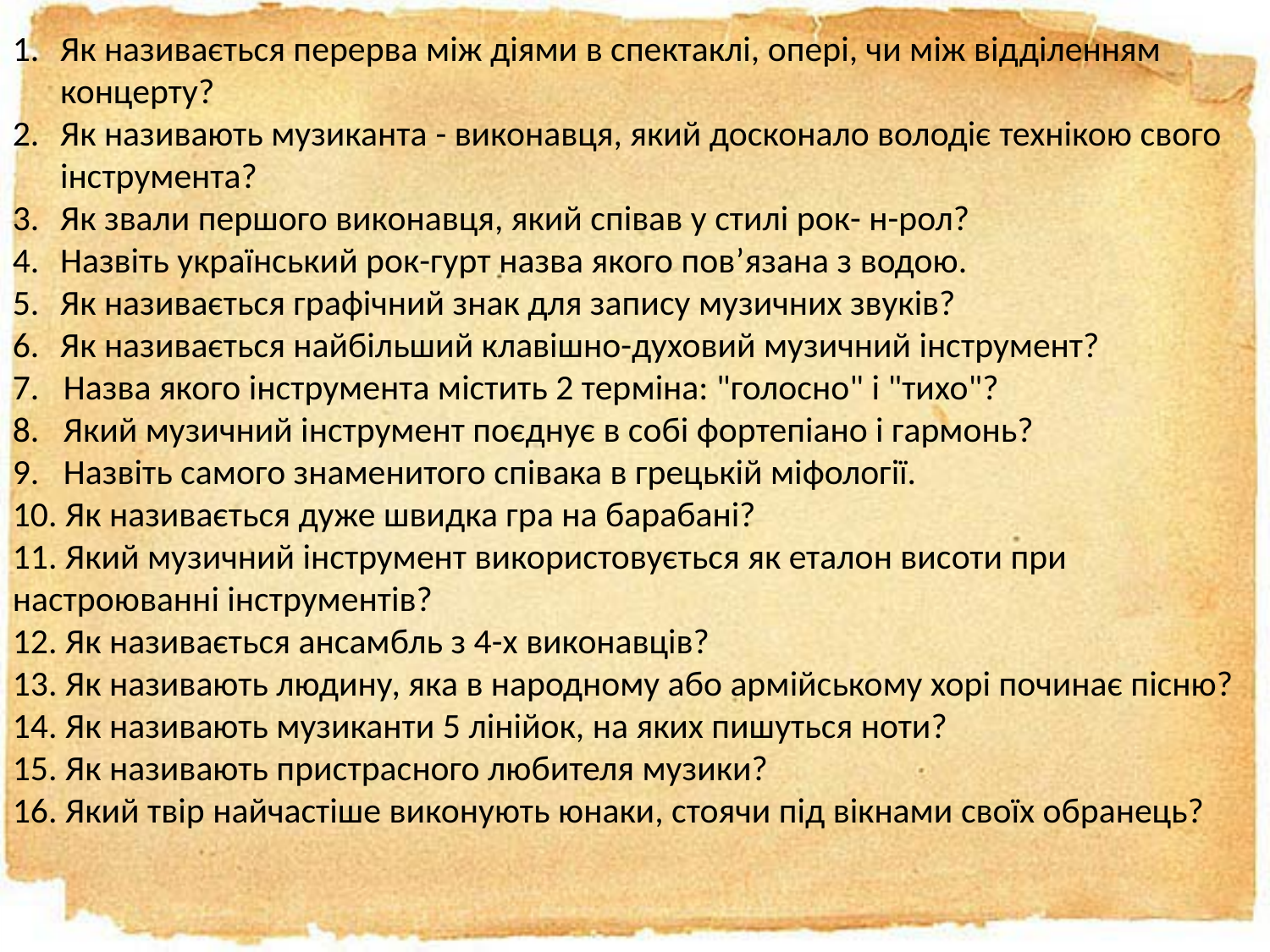

Як називається перерва між діями в спектаклі, опері, чи між відділенням концерту?
Як називають музиканта - виконавця, який досконало володіє технікою свого інструмента?
Як звали першого виконавця, який співав у стилі рок- н-рол?
Назвіть український рок-гурт назва якого пов’язана з водою.
Як називається графічний знак для запису музичних звуків?
Як називається найбільший клавішно-духовий музичний інструмент?
7.   Назва якого інструмента містить 2 терміна: "голосно" і "тихо"?
8.   Який музичний інструмент поєднує в собі фортепіано і гармонь?
9.   Назвіть самого знаменитого співака в грецькій міфології.
10. Як називається дуже швидка гра на барабані?
11. Який музичний інструмент використовується як еталон висоти при настроюванні інструментів?
12. Як називається ансамбль з 4-х виконавців?
13. Як називають людину, яка в народному або армійському хорі починає пісню?
14. Як називають музиканти 5 лінійок, на яких пишуться ноти?
15. Як називають пристрасного любителя музики?
16. Який твір найчастіше виконують юнаки, стоячи під вікнами своїх обранець?